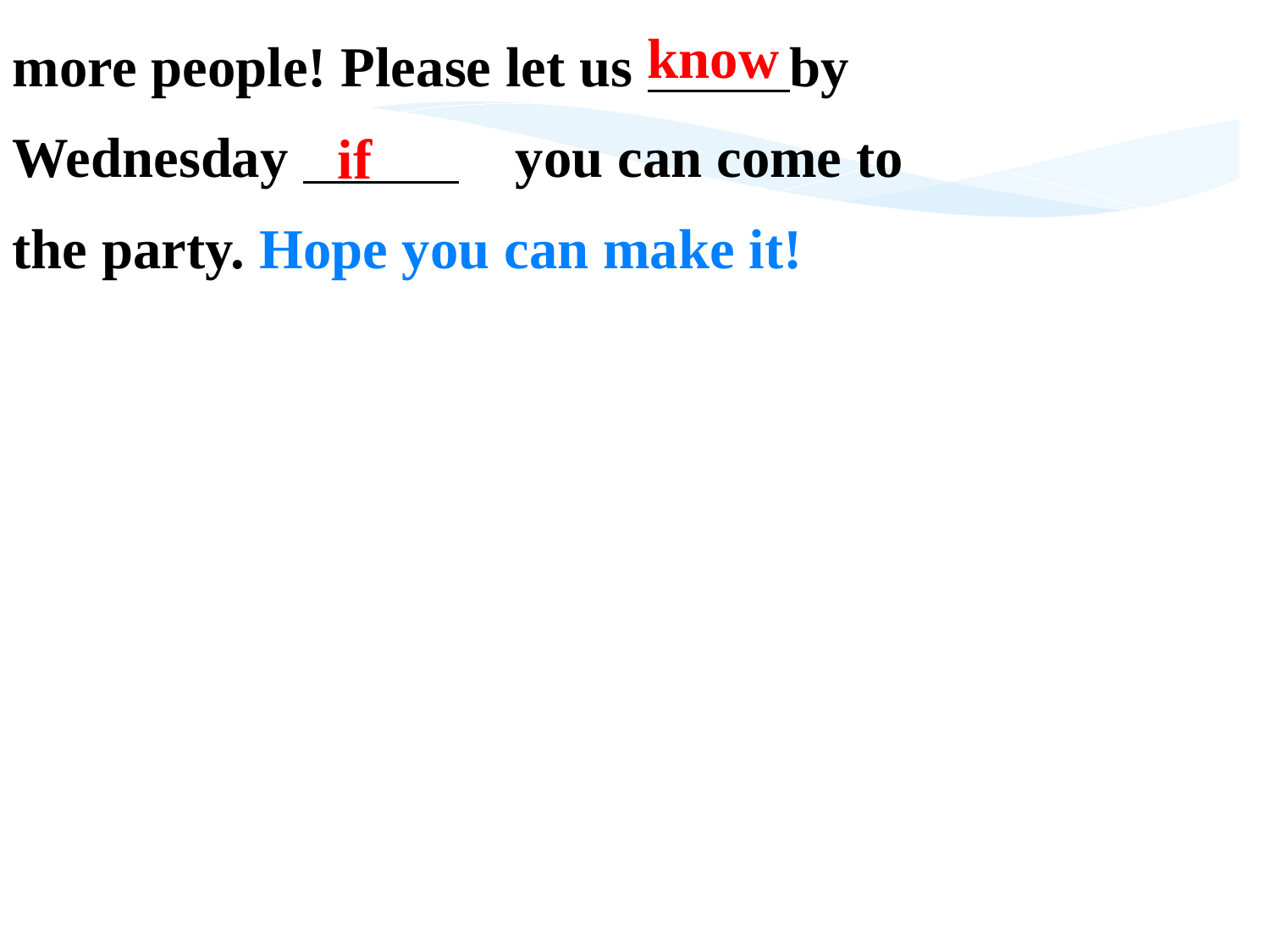

more people! Please let us           by Wednesday                you can come to the party. Hope you can make it!
know
if